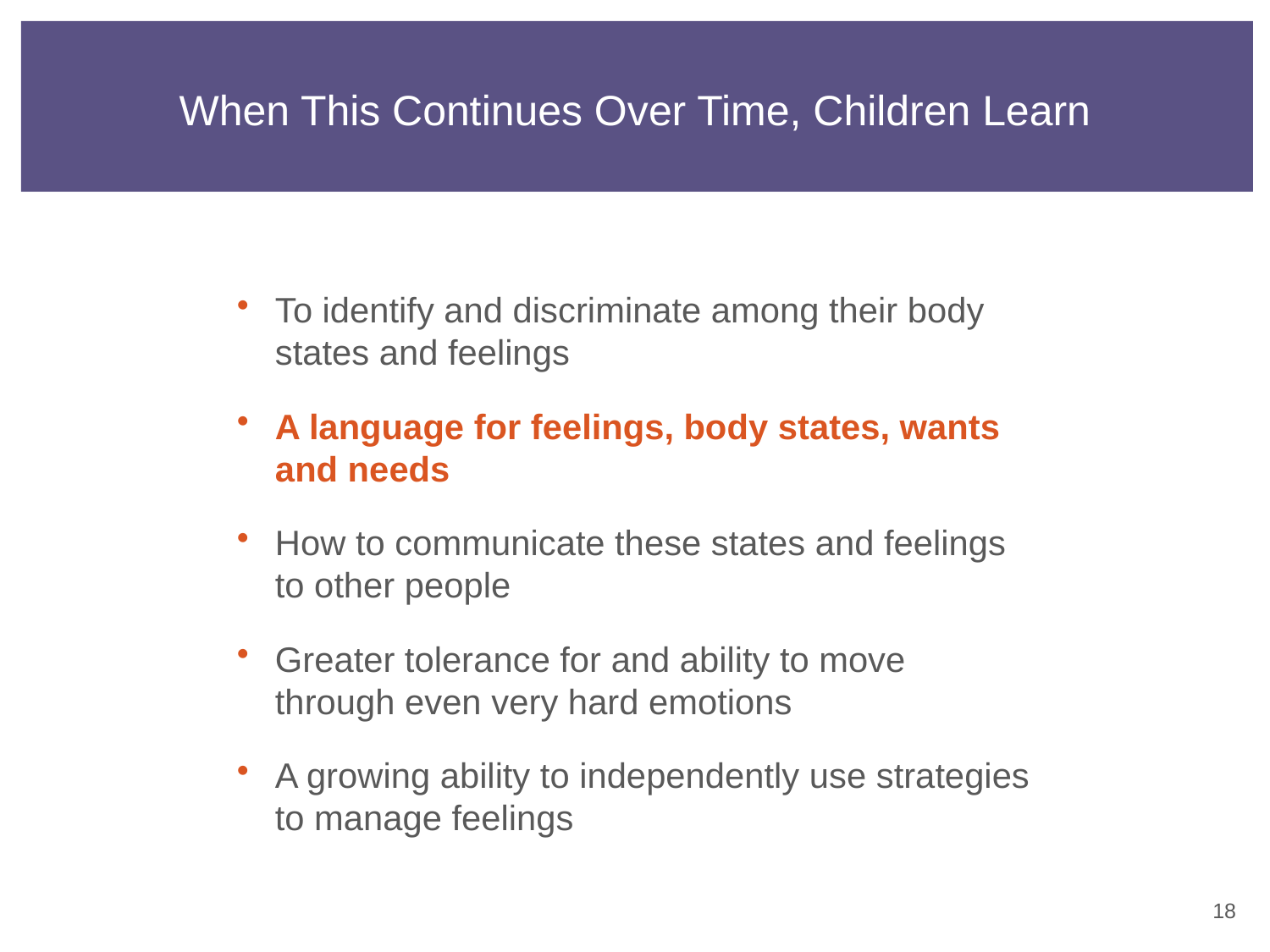

# When This Continues Over Time, Children Learn
To identify and discriminate among their body states and feelings
A language for feelings, body states, wants and needs
How to communicate these states and feelings to other people
Greater tolerance for and ability to move through even very hard emotions
A growing ability to independently use strategies to manage feelings
18